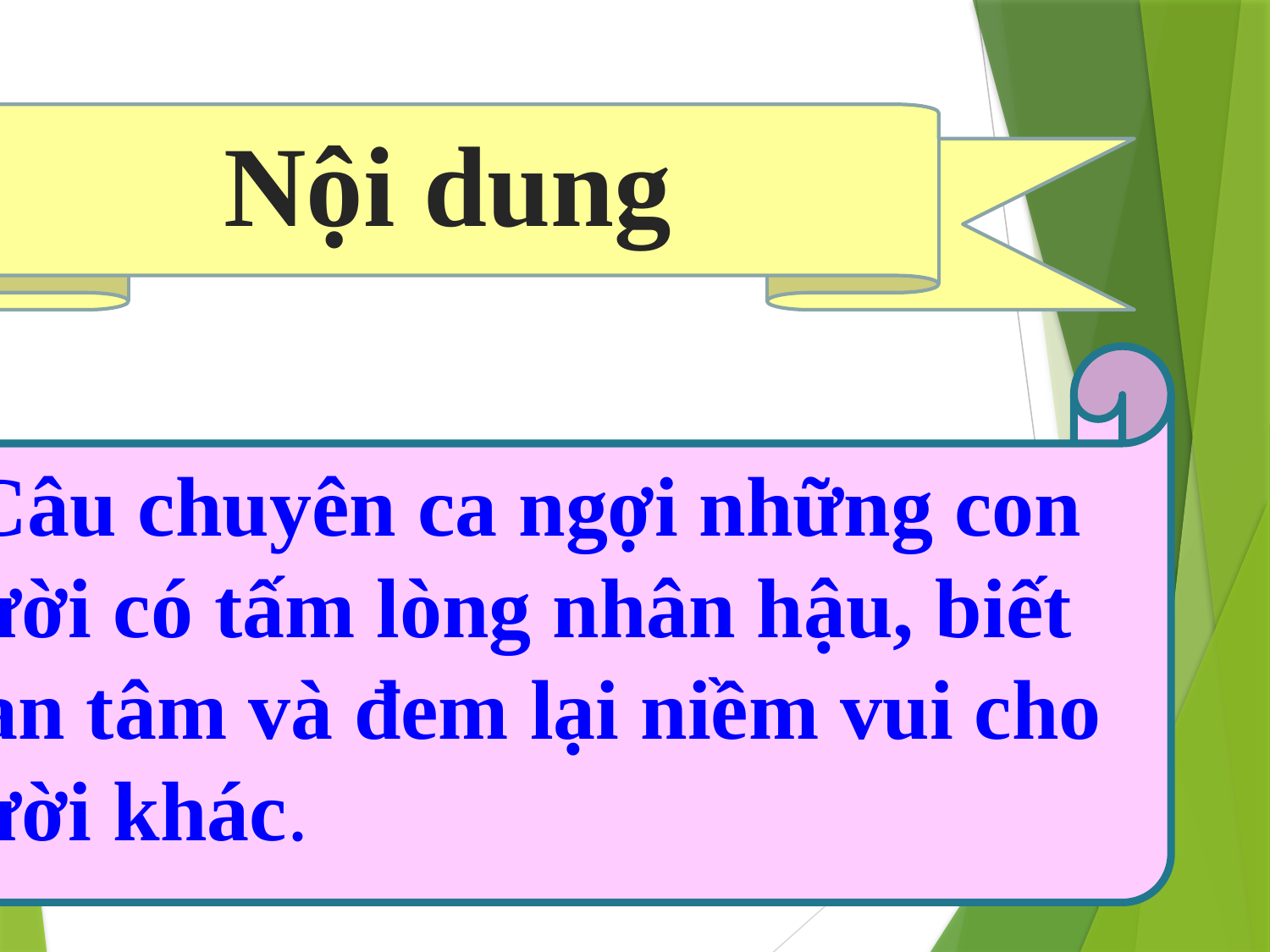

Nội dung

     Câu chuyên ca ngợi những con người có tấm lòng nhân hậu, biết quan tâm và đem lại niềm vui cho người khác.